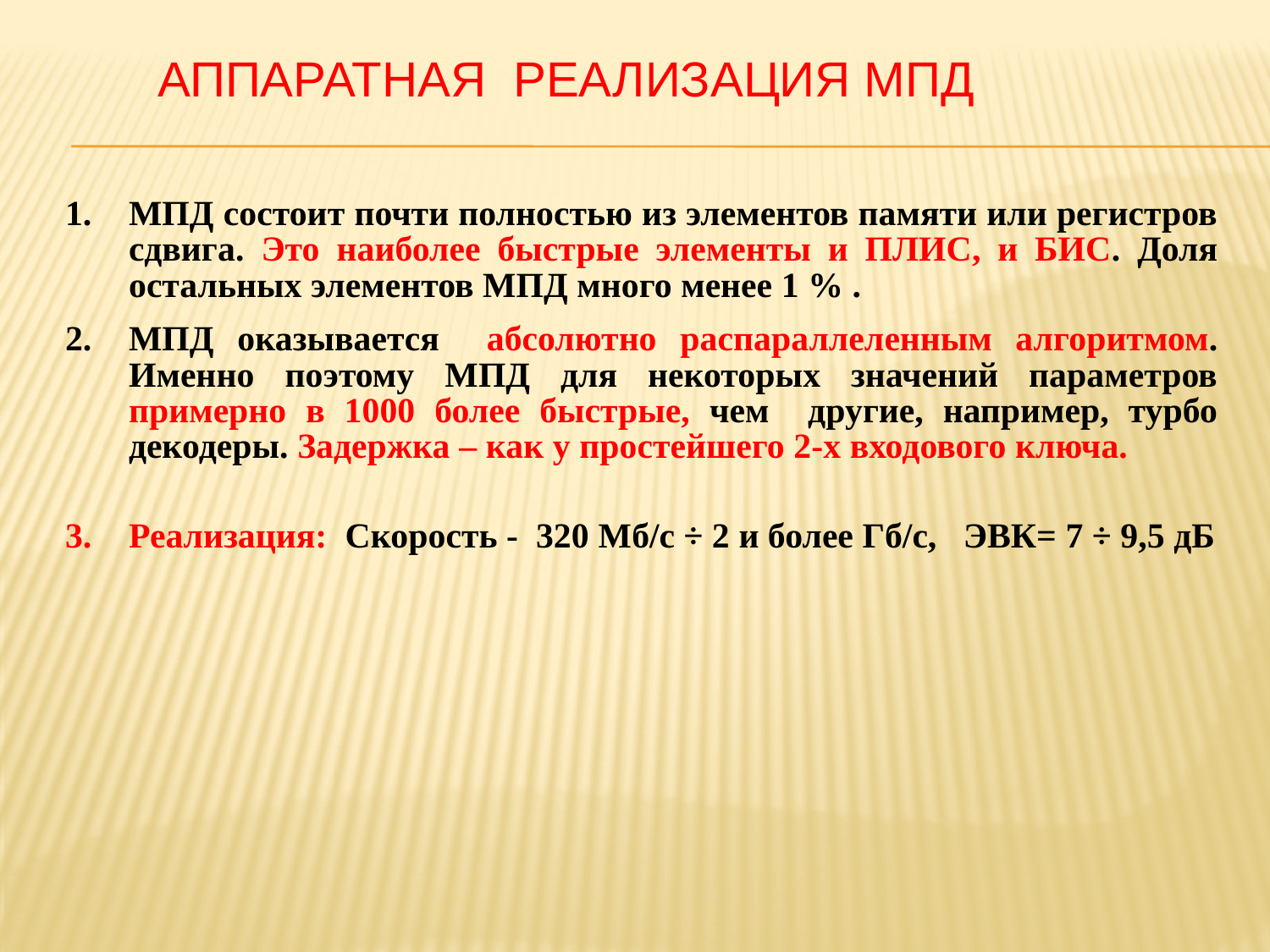

# Аппаратная  реализация МПД
МПД состоит почти полностью из элементов памяти или регистров сдвига. Это наиболее быстрые элементы и ПЛИС, и БИС. Доля остальных элементов МПД много менее 1 % .
МПД оказывается  абсолютно распараллеленным алгоритмом. Именно поэтому МПД для некоторых значений параметров примерно в 1000 более быстрые, чем  другие, например, турбо декодеры. Задержка – как у простейшего 2-х входового ключа.
Реализация:  Скорость -  320 Мб/с ÷ 2 и более Гб/с,   ЭВК= 7 ÷ 9,5 дБ